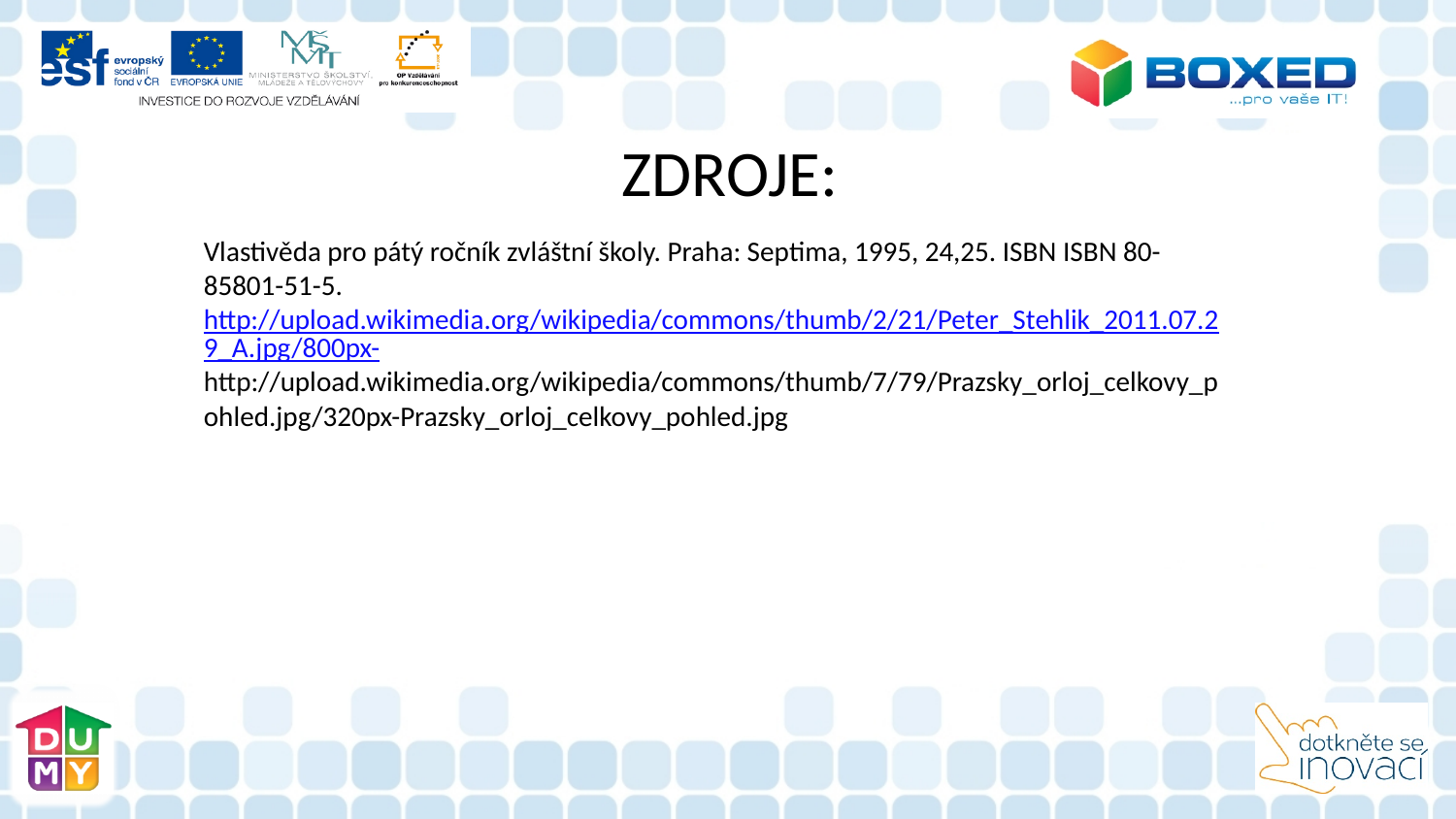

# ZDROJE:
Vlastivěda pro pátý ročník zvláštní školy. Praha: Septima, 1995, 24,25. ISBN ISBN 80-85801-51-5. http://upload.wikimedia.org/wikipedia/commons/thumb/2/21/Peter_Stehlik_2011.07.29_A.jpg/800px-http://upload.wikimedia.org/wikipedia/commons/thumb/7/79/Prazsky_orloj_celkovy_pohled.jpg/320px-Prazsky_orloj_celkovy_pohled.jpg